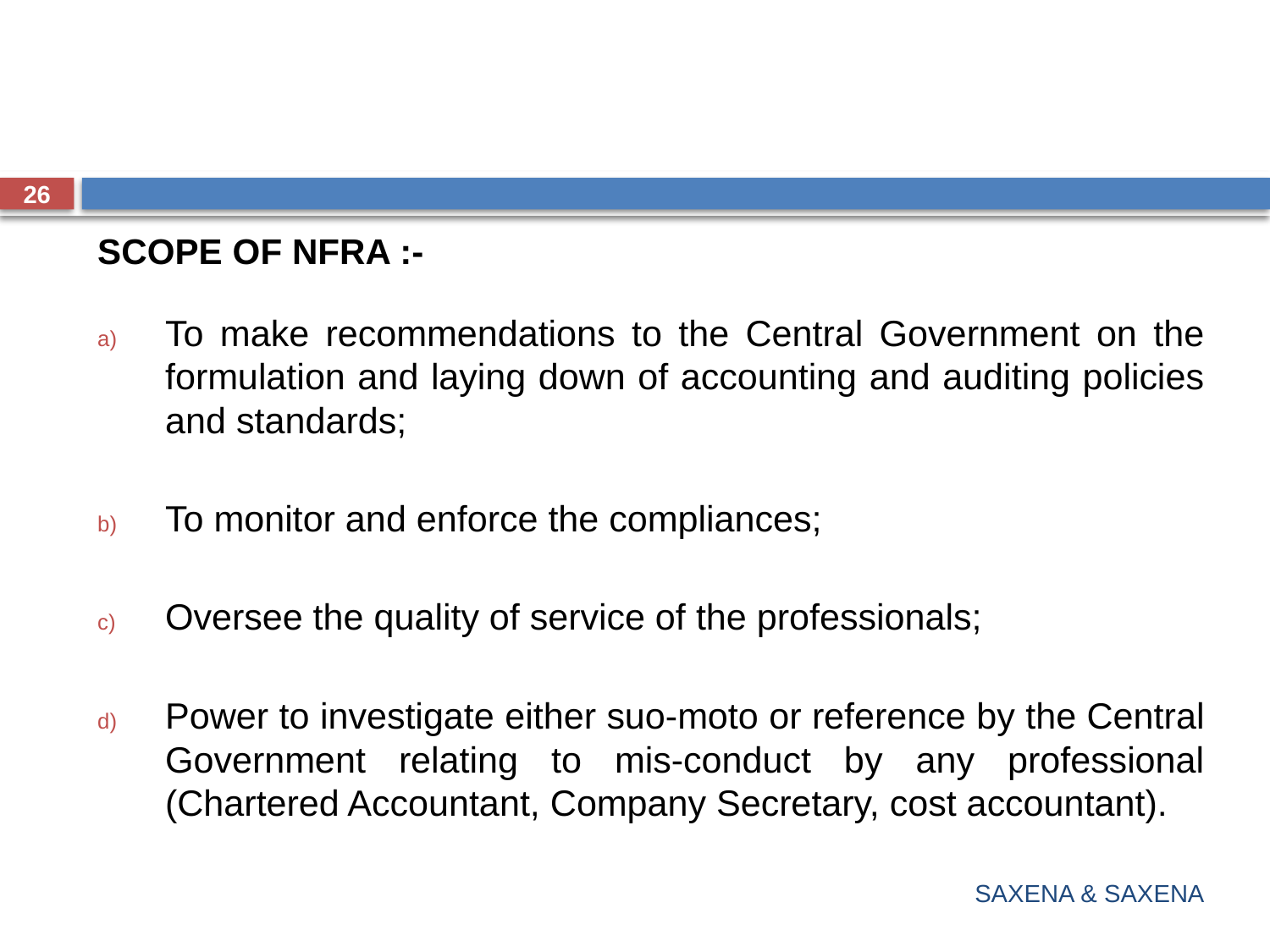

#
26
SCOPE OF NFRA :-

To make recommendations to the Central Government on the formulation and laying down of accounting and auditing policies and standards;

To monitor and enforce the compliances;

Oversee the quality of service of the professionals;

Power to investigate either suo-moto or reference by the Central Government relating to mis-conduct by any professional (Chartered Accountant, Company Secretary, cost accountant).

SAXENA & SAXENA